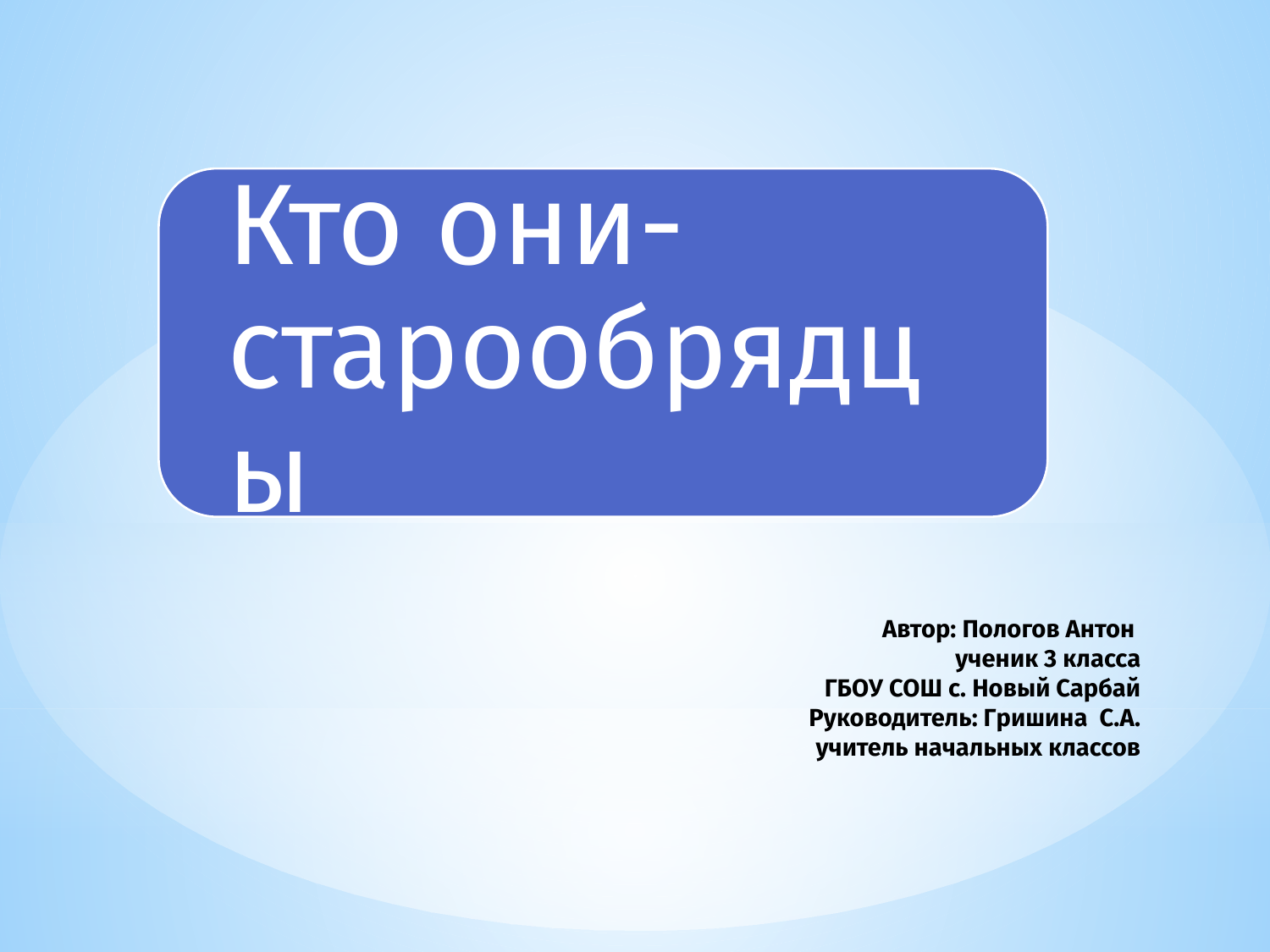

Кто они- старообрядцы
Автор: Пологов Антон
 ученик 3 класса
ГБОУ СОШ с. Новый Сарбай
Руководитель: Гришина  С.А.
учитель начальных классов